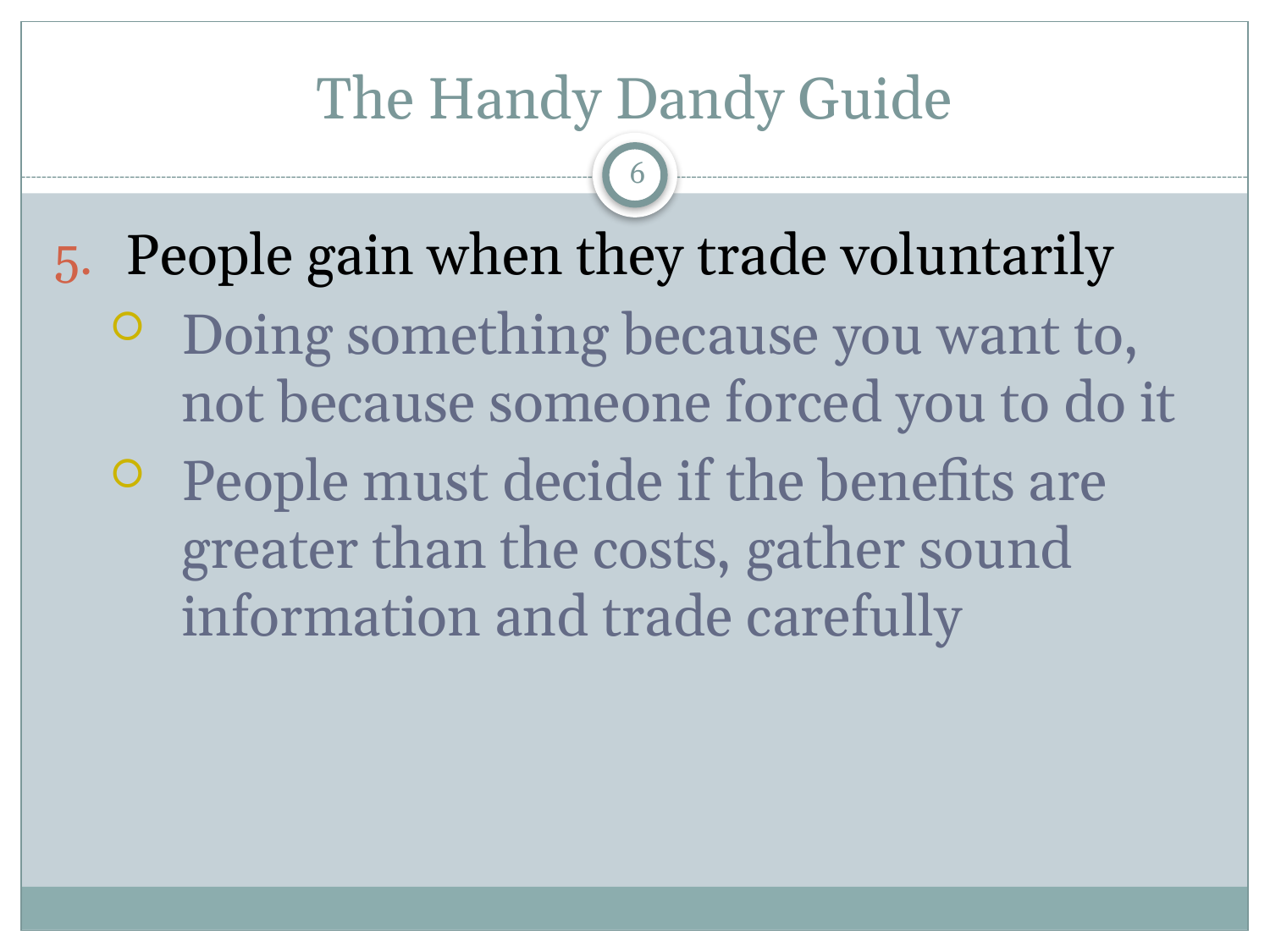

# The Handy Dandy Guide
6
People gain when they trade voluntarily
Doing something because you want to, not because someone forced you to do it
People must decide if the benefits are greater than the costs, gather sound information and trade carefully